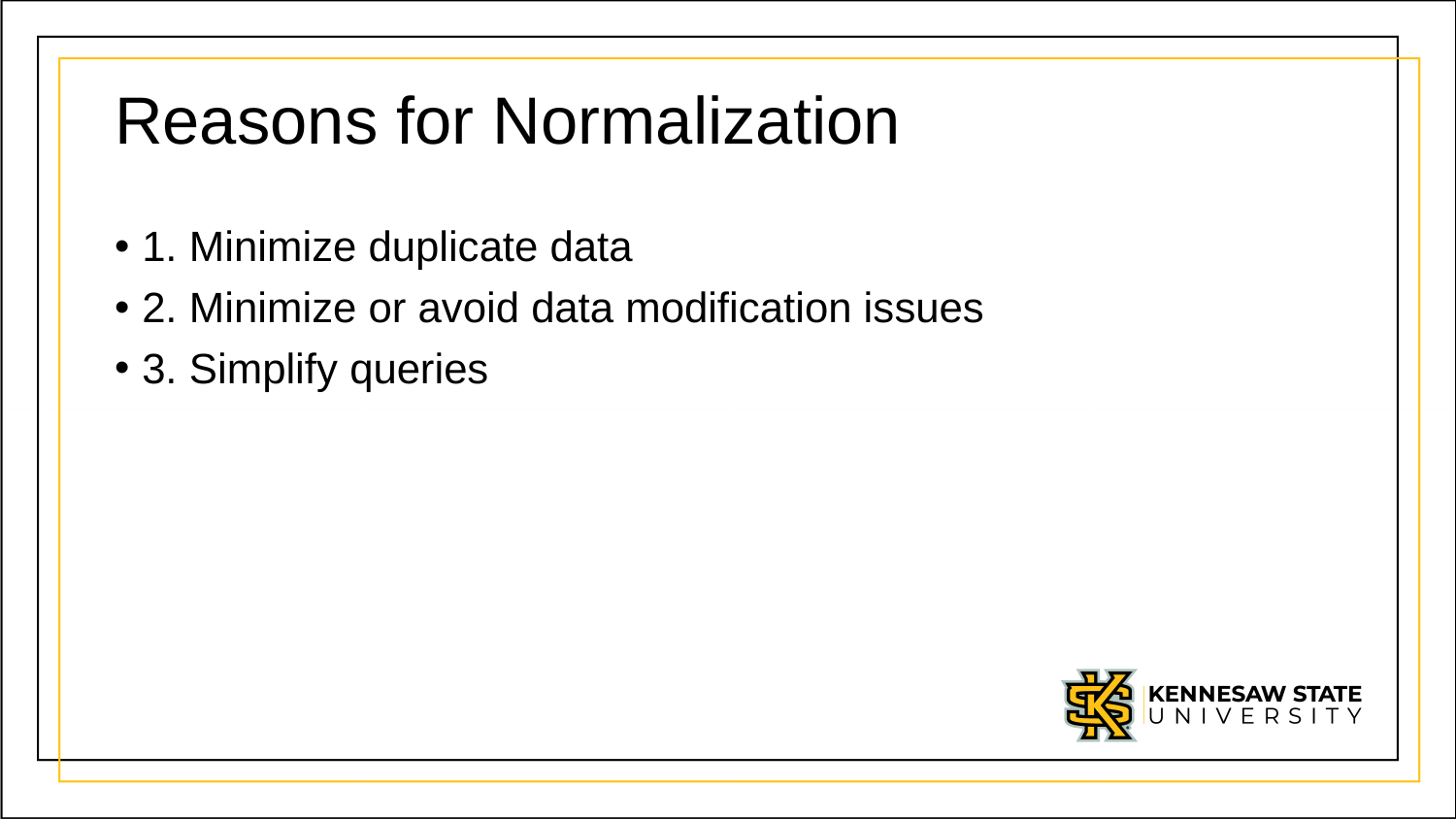

# Reasons for Normalization
1. Minimize duplicate data
2. Minimize or avoid data modification issues
3. Simplify queries